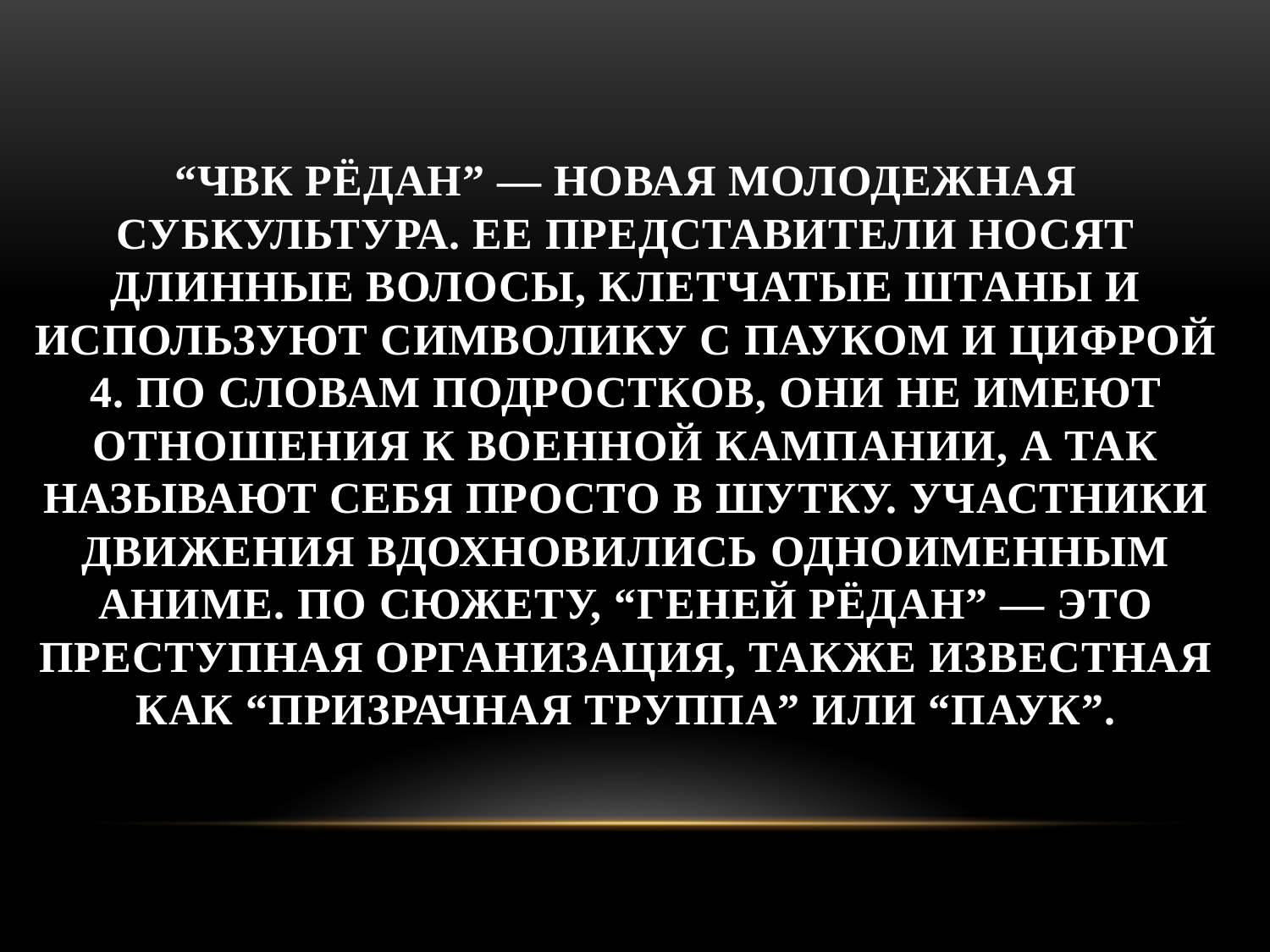

# “ЧВК Рёдан” — новая молодежная субкультура. Ее представители носят длинные волосы, клетчатые штаны и используют символику с пауком и цифрой 4. По словам подростков, они не имеют отношения к военной кампании, а так называют себя просто в шутку. Участники движения вдохновились одноименным аниме. По сюжету, “Геней Рёдан” — это преступная организация, также известная как “Призрачная труппа” или “Паук”.